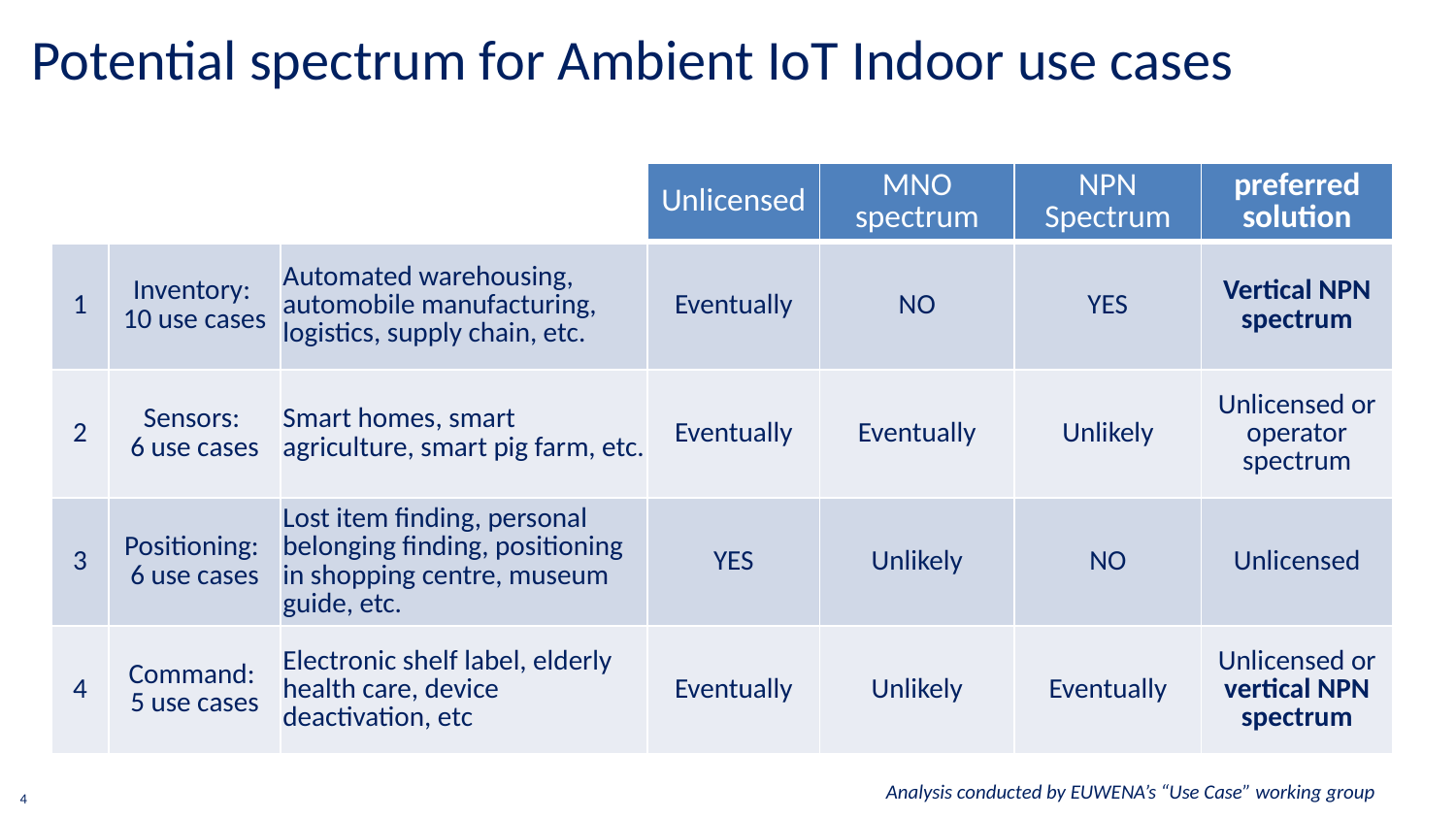

Potential spectrum for Ambient IoT Indoor use cases
|  |  |  | Unlicensed | MNO spectrum | NPN Spectrum | preferred solution |
| --- | --- | --- | --- | --- | --- | --- |
| 1 | Inventory: 10 use cases | Automated warehousing, automobile manufacturing, logistics, supply chain, etc. | Eventually | NO | YES | Vertical NPN spectrum |
| 2 | Sensors: 6 use cases | Smart homes, smart agriculture, smart pig farm, etc. | Eventually | Eventually | Unlikely | Unlicensed or operator spectrum |
| 3 | Positioning: 6 use cases | Lost item finding, personal belonging finding, positioning in shopping centre, museum guide, etc. | YES | Unlikely | NO | Unlicensed |
| 4 | Command: 5 use cases | Electronic shelf label, elderly health care, device deactivation, etc | Eventually | Unlikely | Eventually | Unlicensed or vertical NPN spectrum |
Analysis conducted by EUWENA’s “Use Case” working group